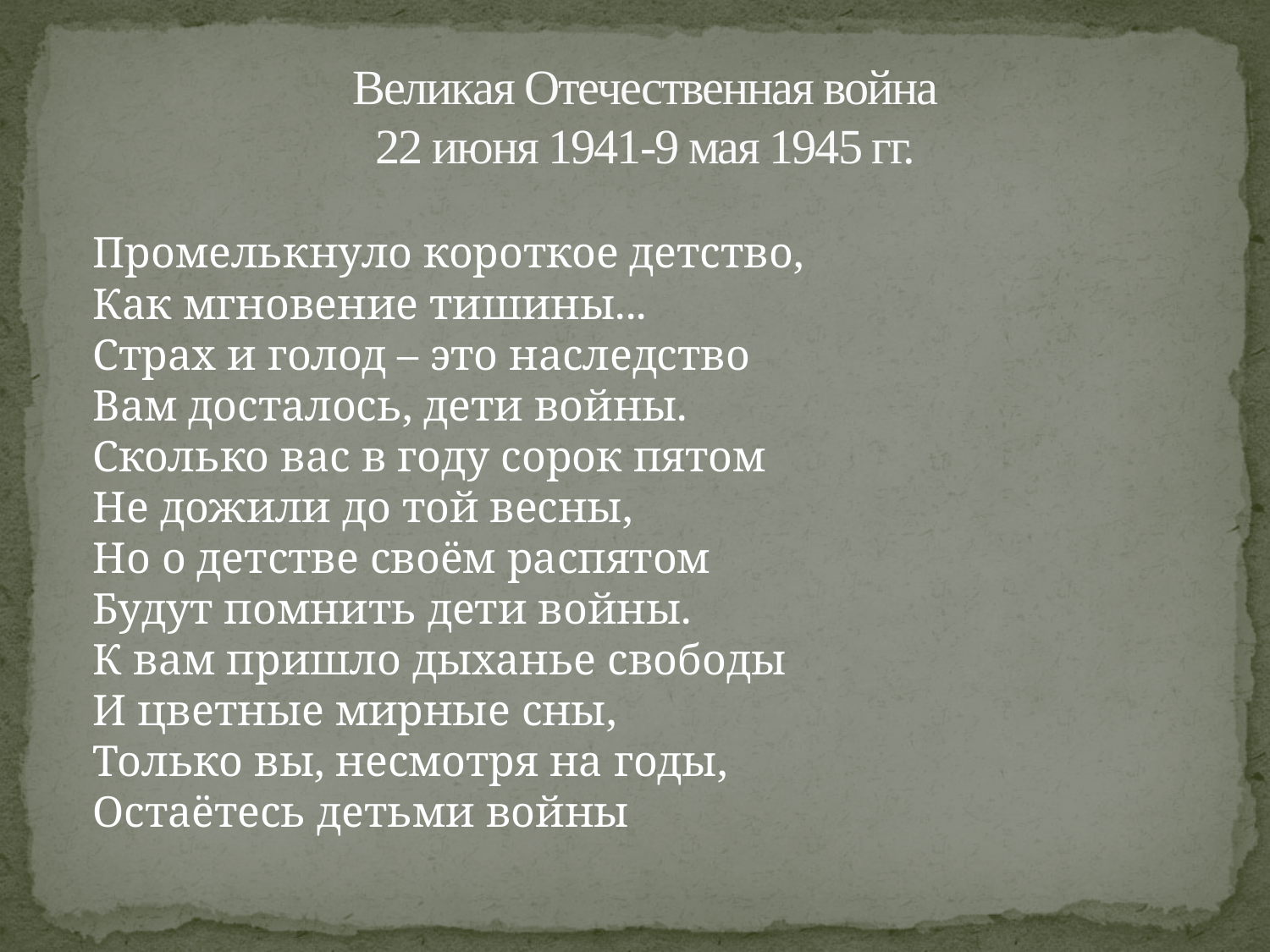

# Великая Отечественная война 22 июня 1941-9 мая 1945 гг.
	Промелькнуло короткое детство,
Как мгновение тишины...
Страх и голод – это наследство
Вам досталось, дети войны.
Сколько вас в году сорок пятом
Не дожили до той весны,
Но о детстве своём распятом
Будут помнить дети войны.
К вам пришло дыханье свободы
И цветные мирные сны,
Только вы, несмотря на годы,
Остаётесь детьми войны